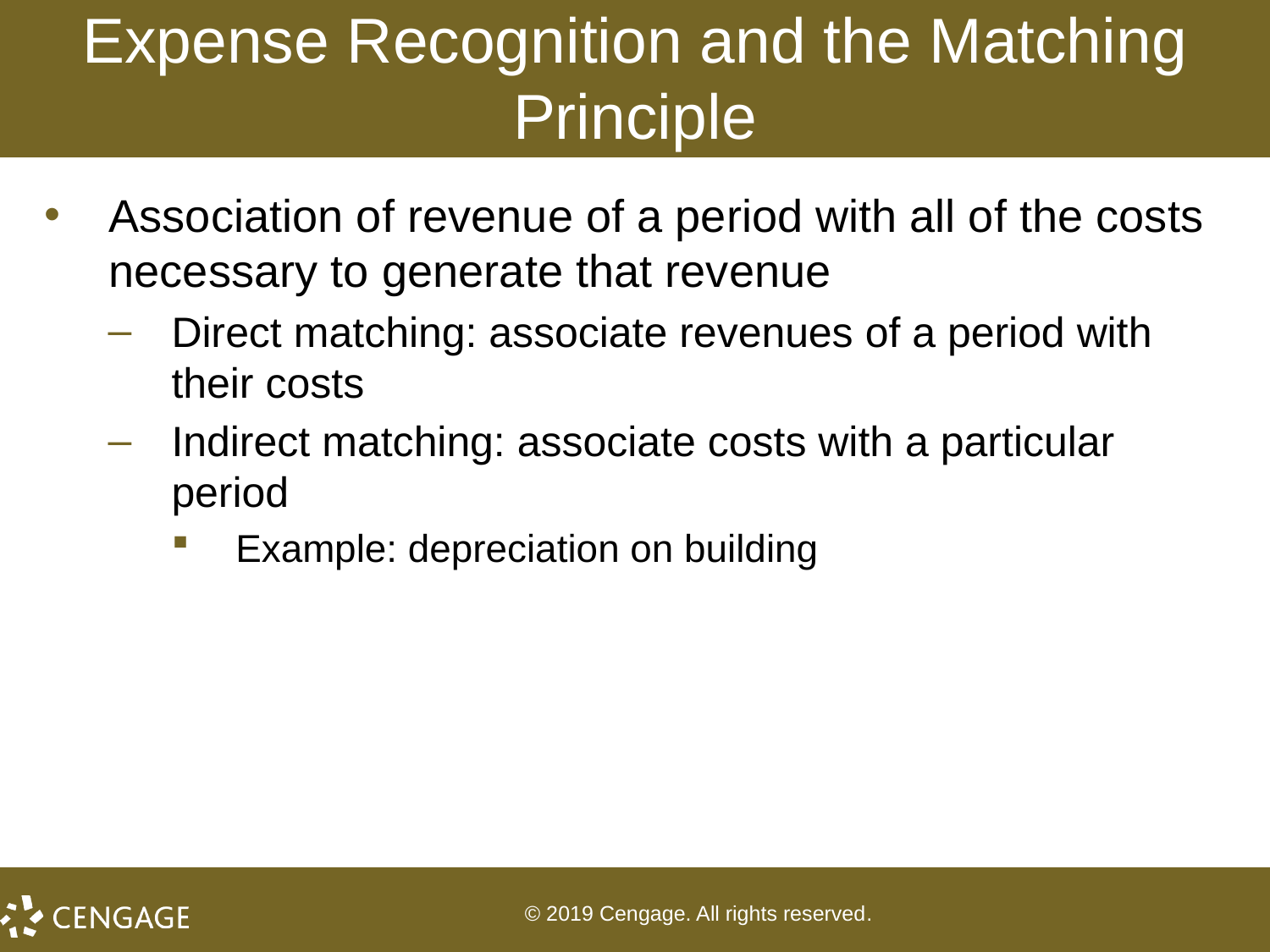

# Expense Recognition and the Matching Principle
Association of revenue of a period with all of the costs necessary to generate that revenue
Direct matching: associate revenues of a period with their costs
Indirect matching: associate costs with a particular period
Example: depreciation on building